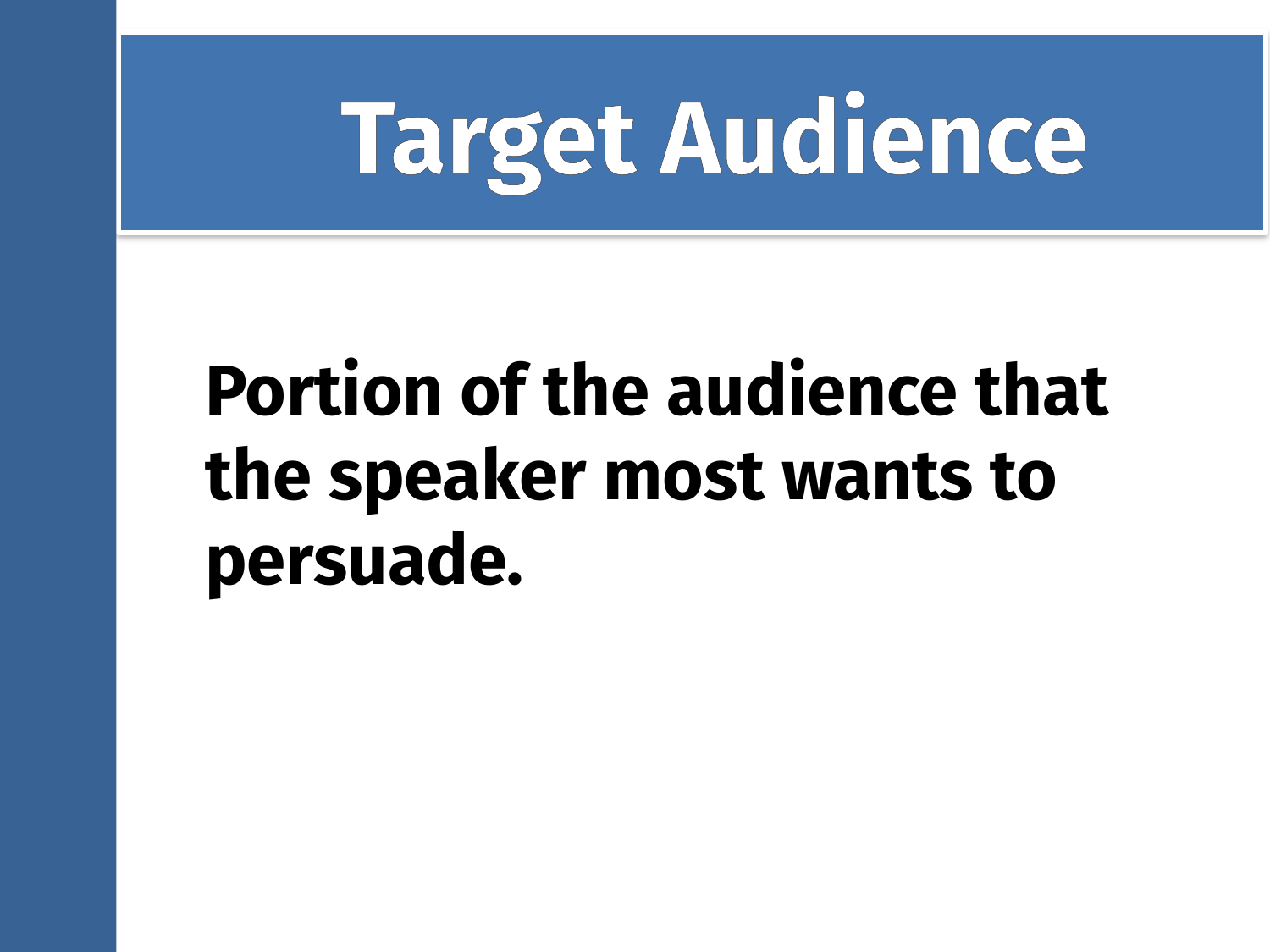

# Target Audience
Portion of the audience that the speaker most wants to persuade.